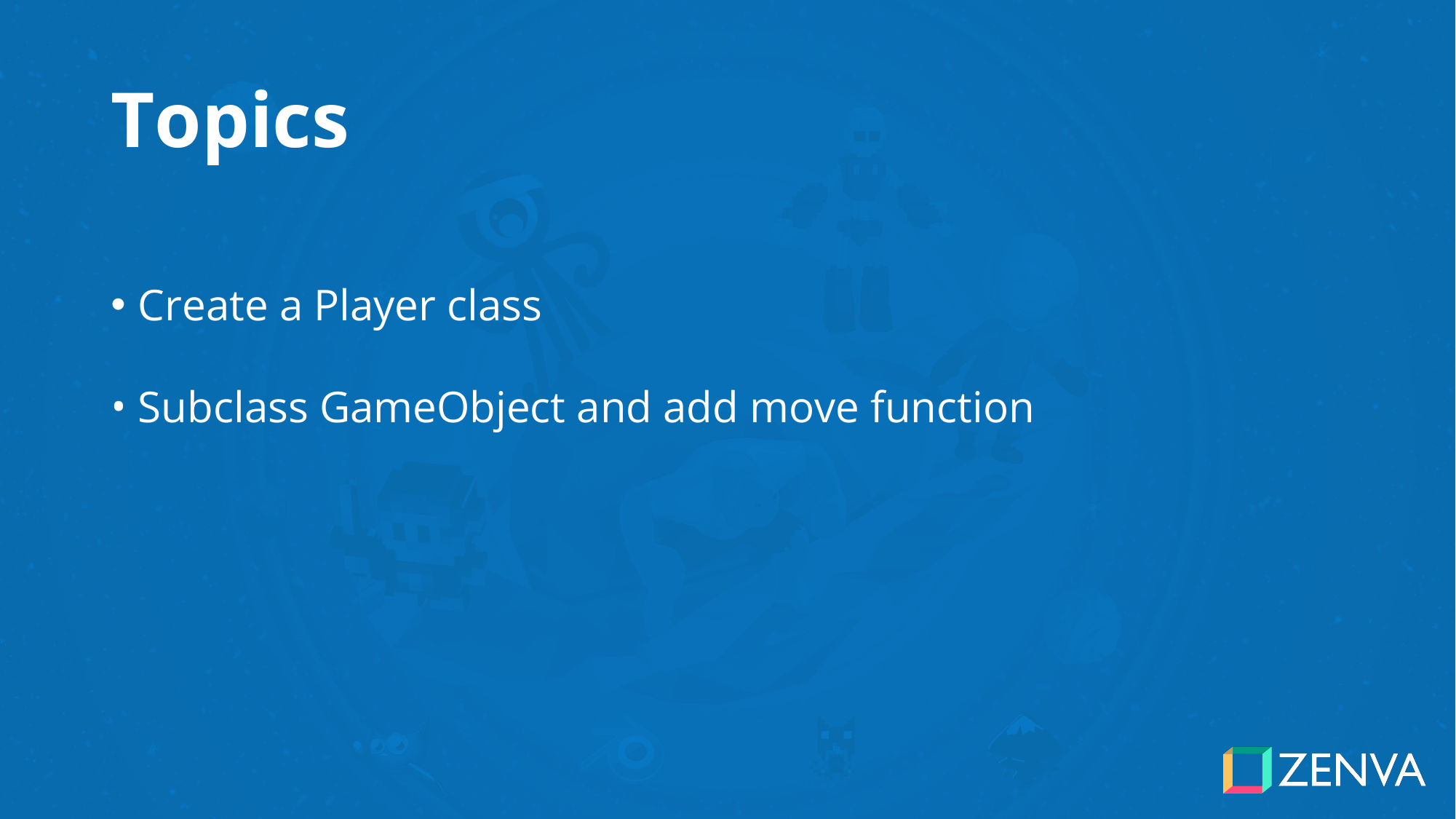

# Topics
Create a Player class
Subclass GameObject and add move function